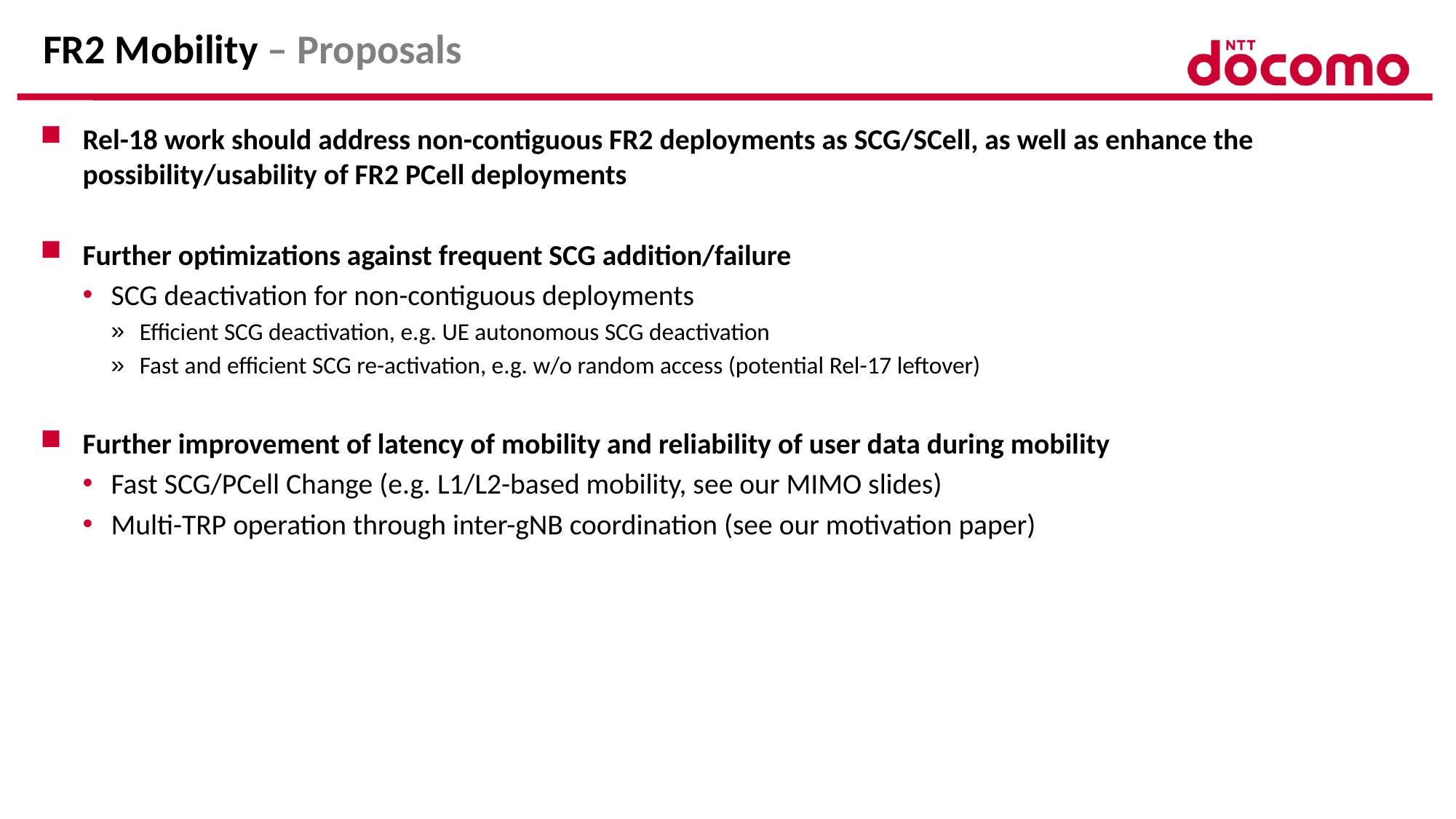

# FR2 Mobility – Proposals
Rel-18 work should address non-contiguous FR2 deployments as SCG/SCell, as well as enhance the possibility/usability of FR2 PCell deployments

Further optimizations against frequent SCG addition/failure
SCG deactivation for non-contiguous deployments
Efficient SCG deactivation, e.g. UE autonomous SCG deactivation
Fast and efficient SCG re-activation, e.g. w/o random access (potential Rel-17 leftover)

Further improvement of latency of mobility and reliability of user data during mobility
Fast SCG/PCell Change (e.g. L1/L2-based mobility, see our MIMO slides)
Multi-TRP operation through inter-gNB coordination (see our motivation paper)